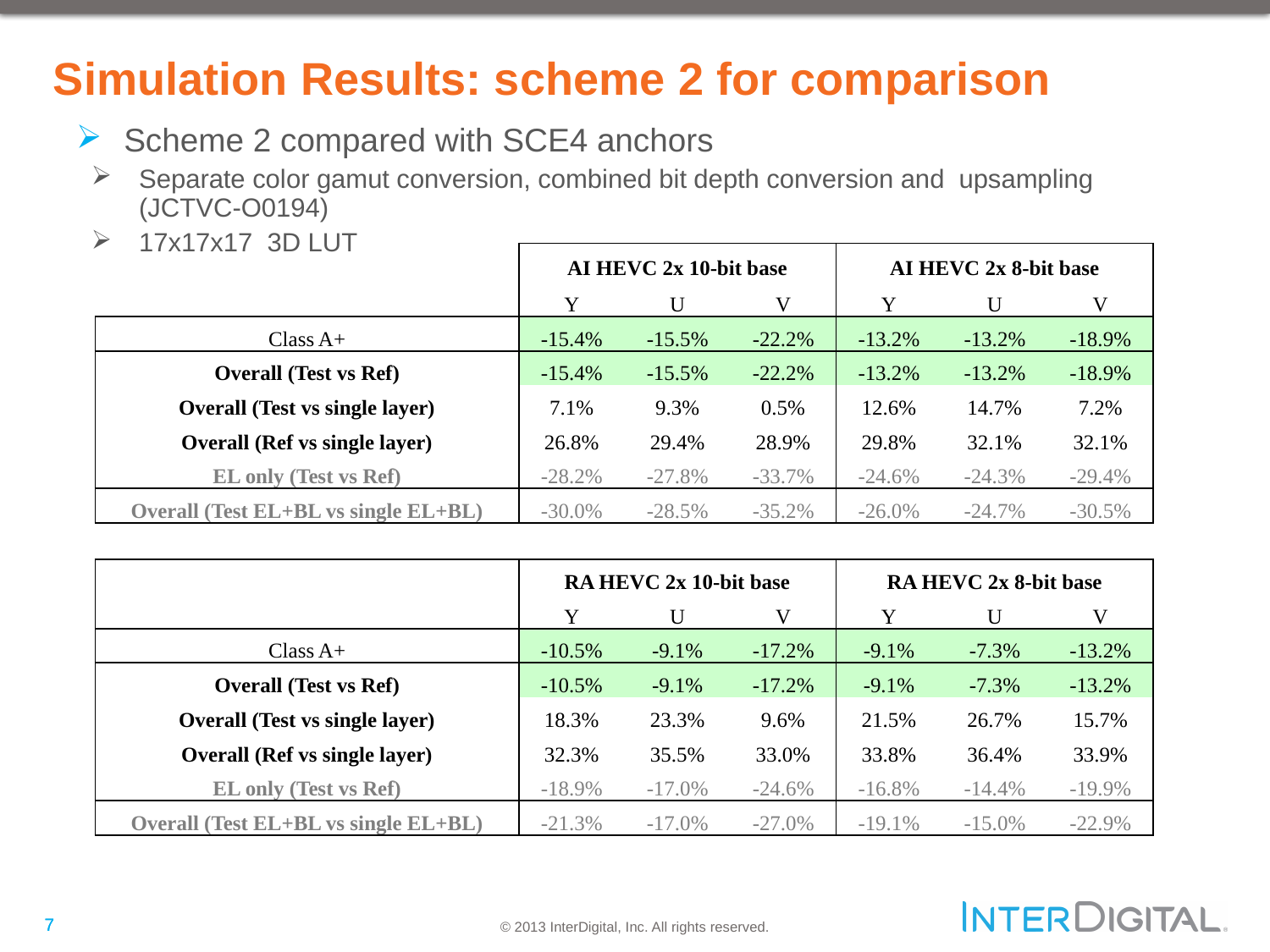

# Simulation Results: scheme 2 for comparison
Scheme 2 compared with SCE4 anchors
Separate color gamut conversion, combined bit depth conversion and  upsampling (JCTVC-O0194)
17x17x17  3D LUT
|  | AI HEVC 2x 10-bit base |  |  | AI HEVC 2x 8-bit base |  |  |
| --- | --- | --- | --- | --- | --- | --- |
|  | Y | U | V | Y | U | V |
| Class A+ | -15.4% | -15.5% | -22.2% | -13.2% | -13.2% | -18.9% |
| Overall (Test vs Ref) | -15.4% | -15.5% | -22.2% | -13.2% | -13.2% | -18.9% |
| Overall (Test vs single layer) | 7.1% | 9.3% | 0.5% | 12.6% | 14.7% | 7.2% |
| Overall (Ref vs single layer) | 26.8% | 29.4% | 28.9% | 29.8% | 32.1% | 32.1% |
| EL only (Test vs Ref) | -28.2% | -27.8% | -33.7% | -24.6% | -24.3% | -29.4% |
| Overall (Test EL+BL vs single EL+BL) | -30.0% | -28.5% | -35.2% | -26.0% | -24.7% | -30.5% |
|  |  |  |  |  |  |  |
|  | RA HEVC 2x 10-bit base |  |  | RA HEVC 2x 8-bit base |  |  |
|  | Y | U | V | Y | U | V |
| Class A+ | -10.5% | -9.1% | -17.2% | -9.1% | -7.3% | -13.2% |
| Overall (Test vs Ref) | -10.5% | -9.1% | -17.2% | -9.1% | -7.3% | -13.2% |
| Overall (Test vs single layer) | 18.3% | 23.3% | 9.6% | 21.5% | 26.7% | 15.7% |
| Overall (Ref vs single layer) | 32.3% | 35.5% | 33.0% | 33.8% | 36.4% | 33.9% |
| EL only (Test vs Ref) | -18.9% | -17.0% | -24.6% | -16.8% | -14.4% | -19.9% |
| Overall (Test EL+BL vs single EL+BL) | -21.3% | -17.0% | -27.0% | -19.1% | -15.0% | -22.9% |